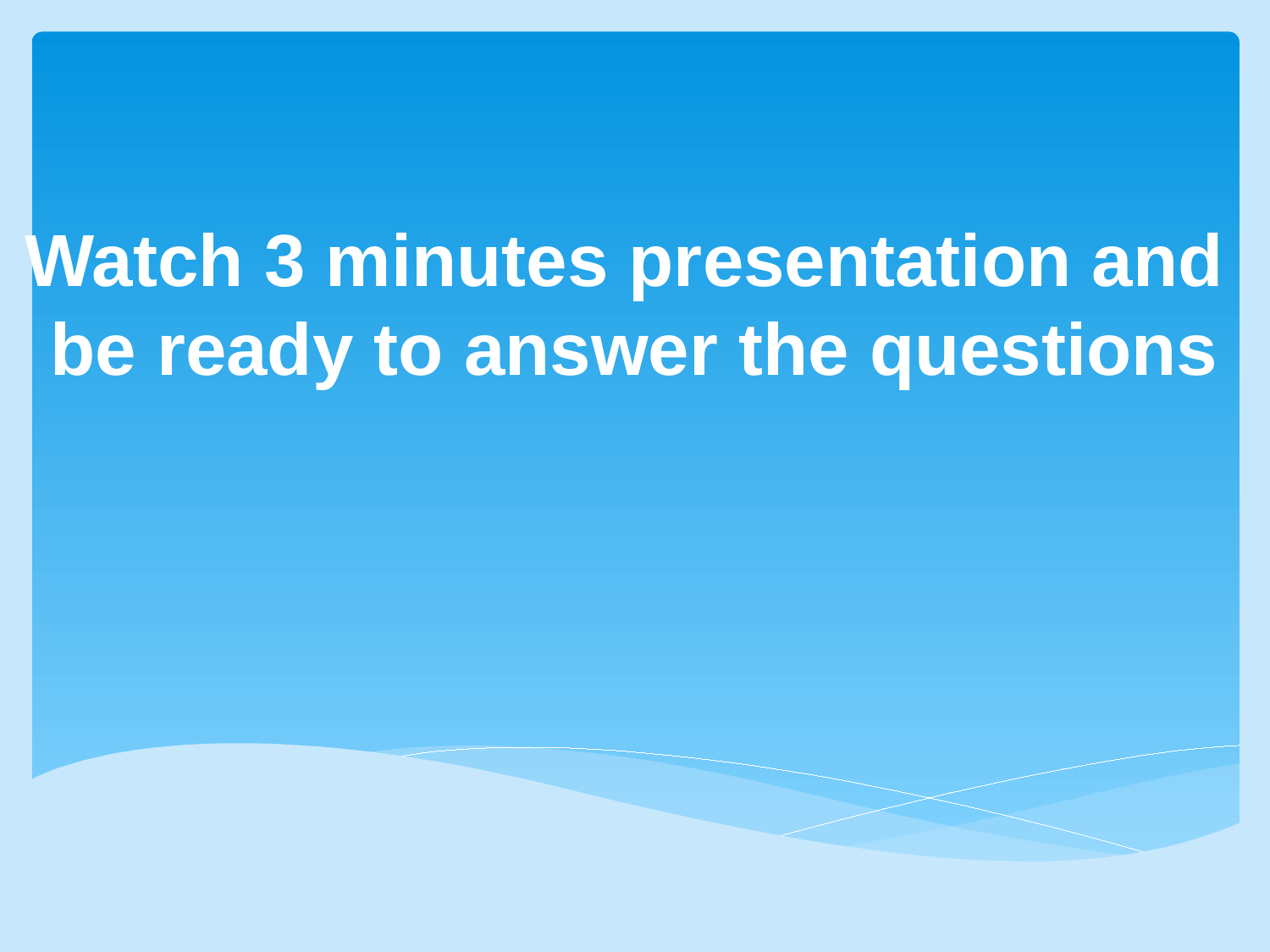

# Watch 3 minutes presentation and be ready to answer the questions